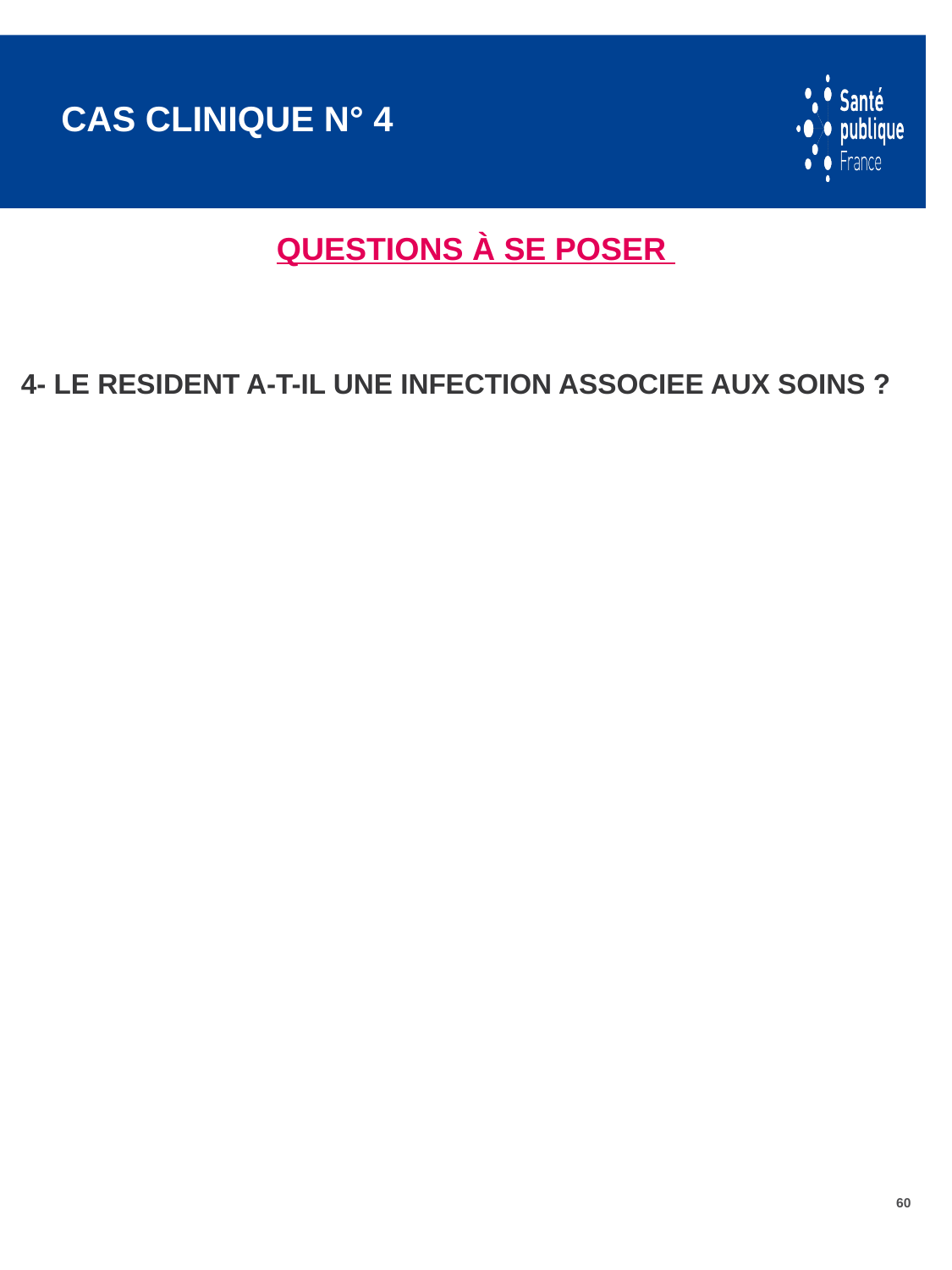

# Cas clinique n° 4
Questions à se poser

4- Le RESIDENT A-T-IL UNE INFECTION ASSOCIEE aux soins ?